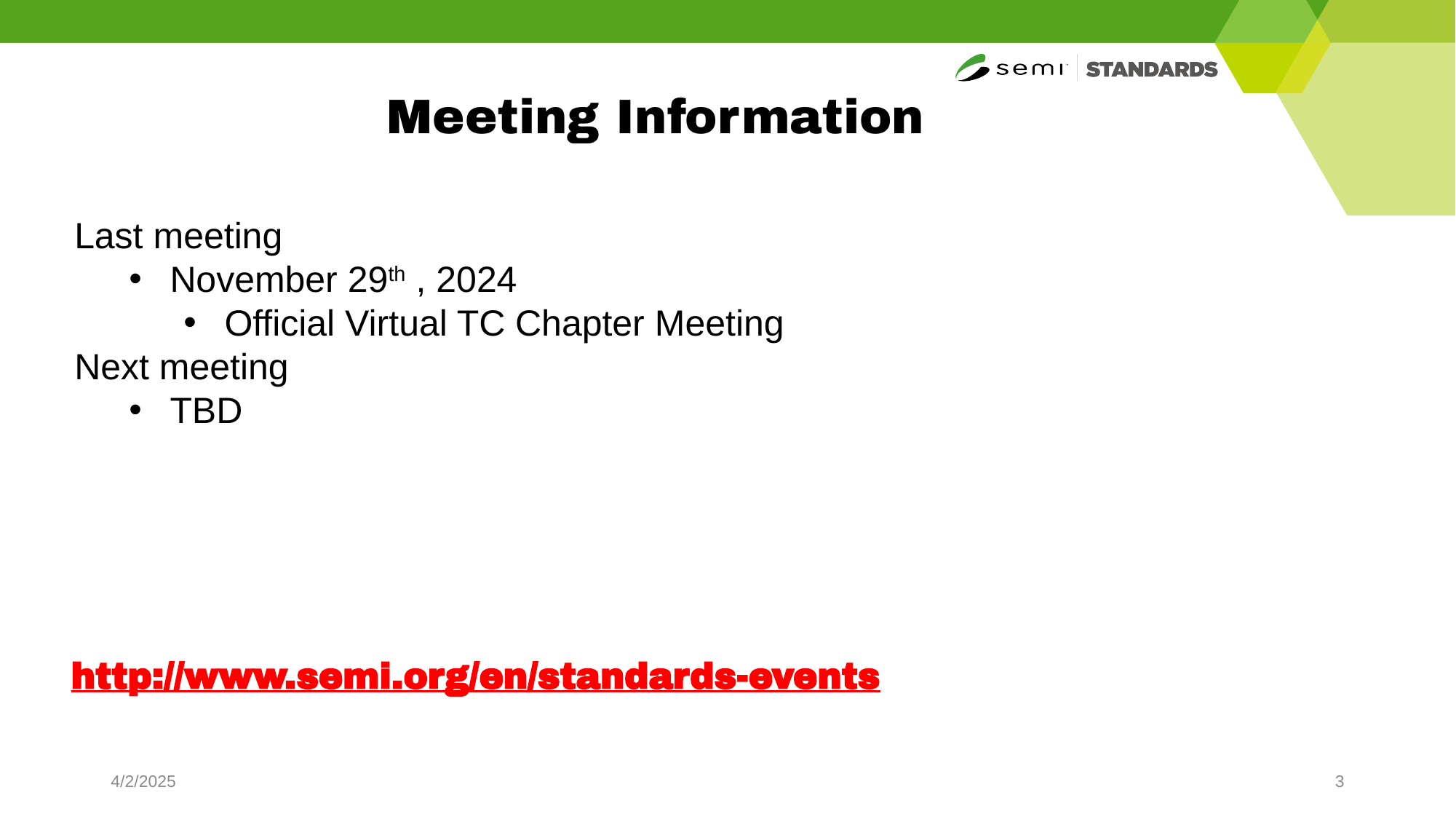

Meeting Information
Last meeting
November 29th , 2024
Official Virtual TC Chapter Meeting
Next meeting
TBD
http://www.semi.org/en/standards-events
4/2/2025
3